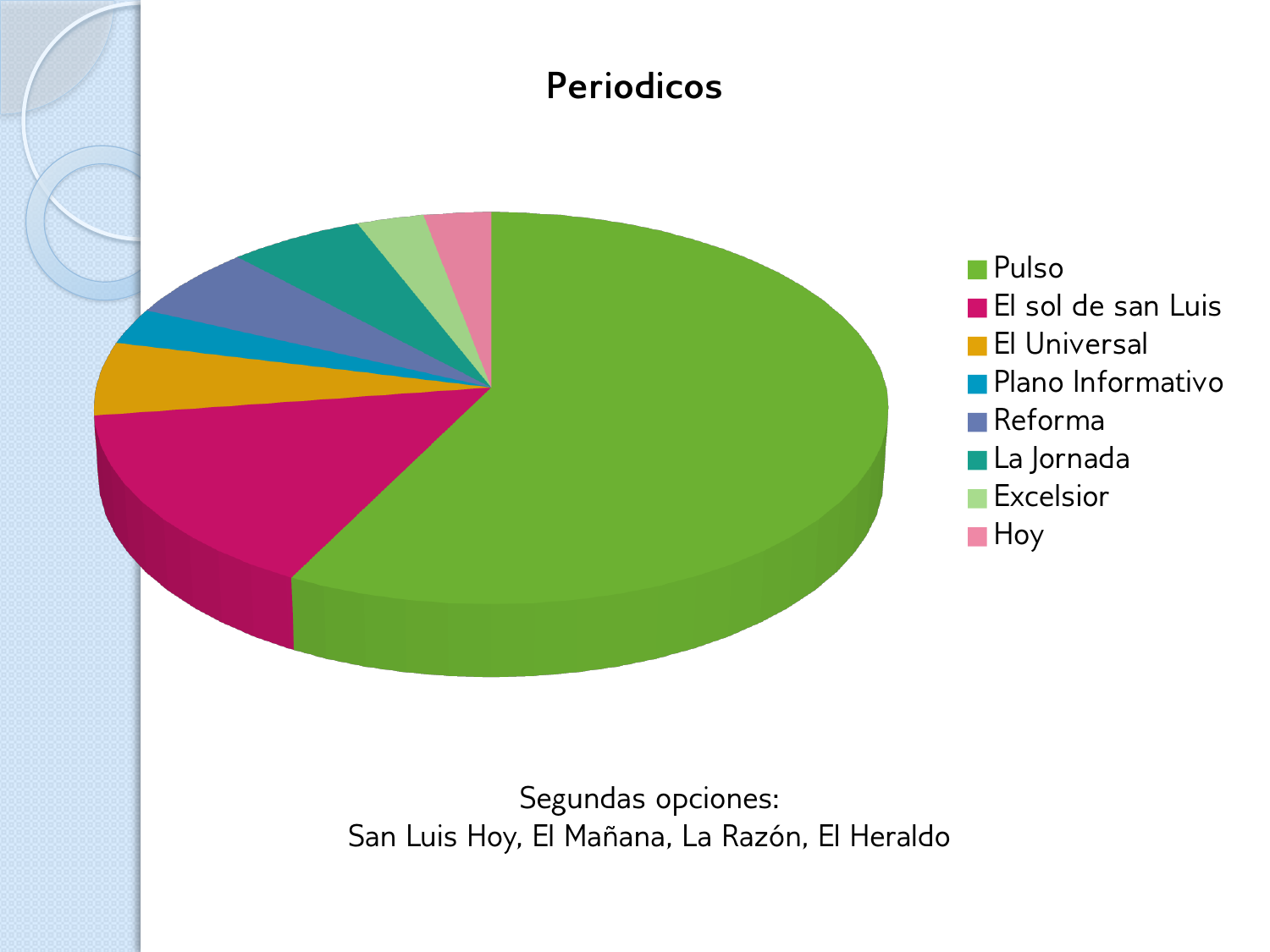

[unsupported chart]

Segundas opciones:
San Luis Hoy, El Mañana, La Razón, El Heraldo